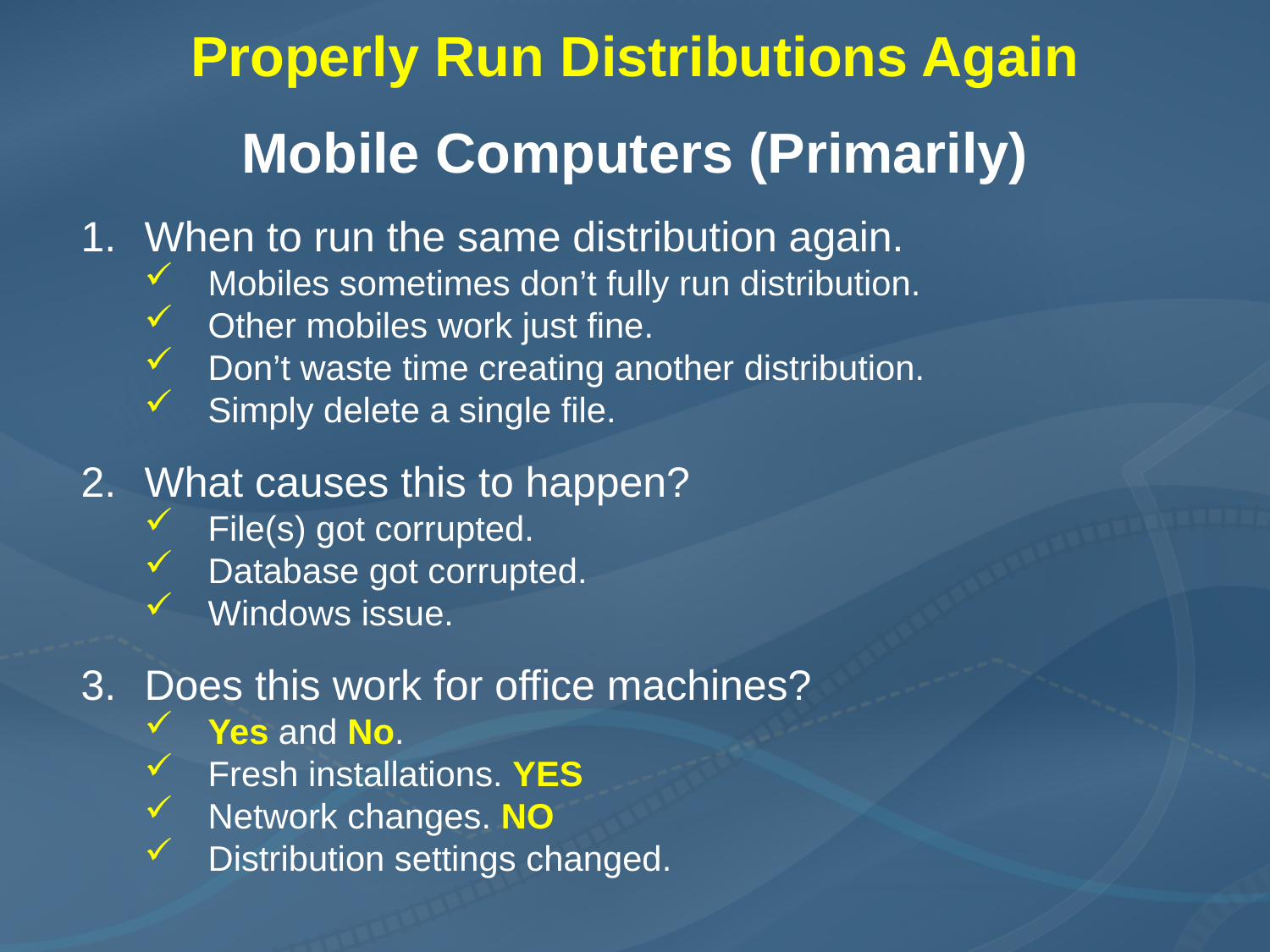

Properly Run Distributions Again
Mobile Computers (Primarily)
When to run the same distribution again.
Mobiles sometimes don’t fully run distribution.
Other mobiles work just fine.
Don’t waste time creating another distribution.
Simply delete a single file.
What causes this to happen?
File(s) got corrupted.
Database got corrupted.
Windows issue.
Does this work for office machines?
Yes and No.
Fresh installations. YES
Network changes. NO
Distribution settings changed.